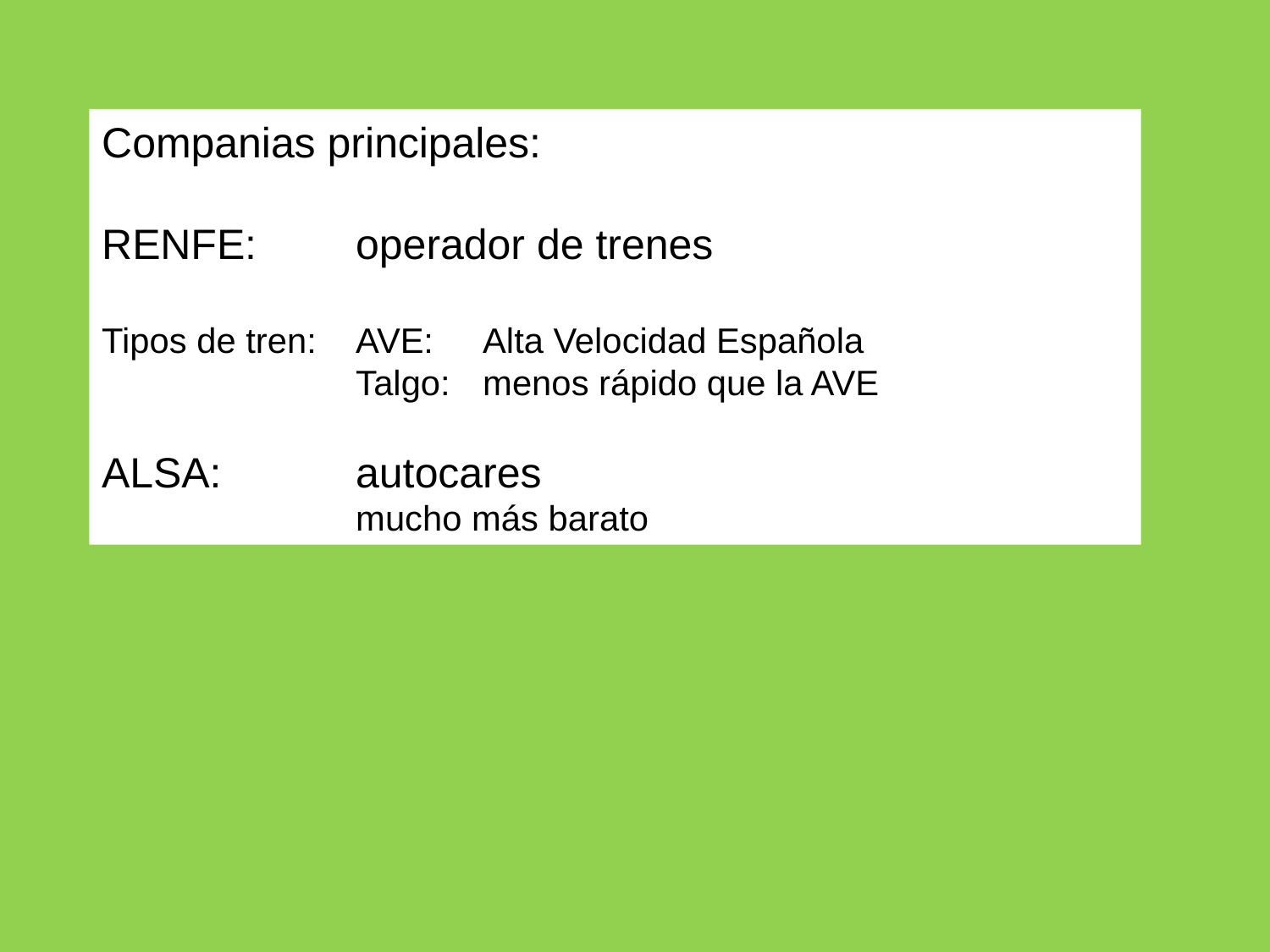

Companias principales:

RENFE:	operador de trenes

Tipos de tren:	AVE:	Alta Velocidad Española
		Talgo:	menos rápido que la AVE

ALSA:		autocares
		mucho más barato